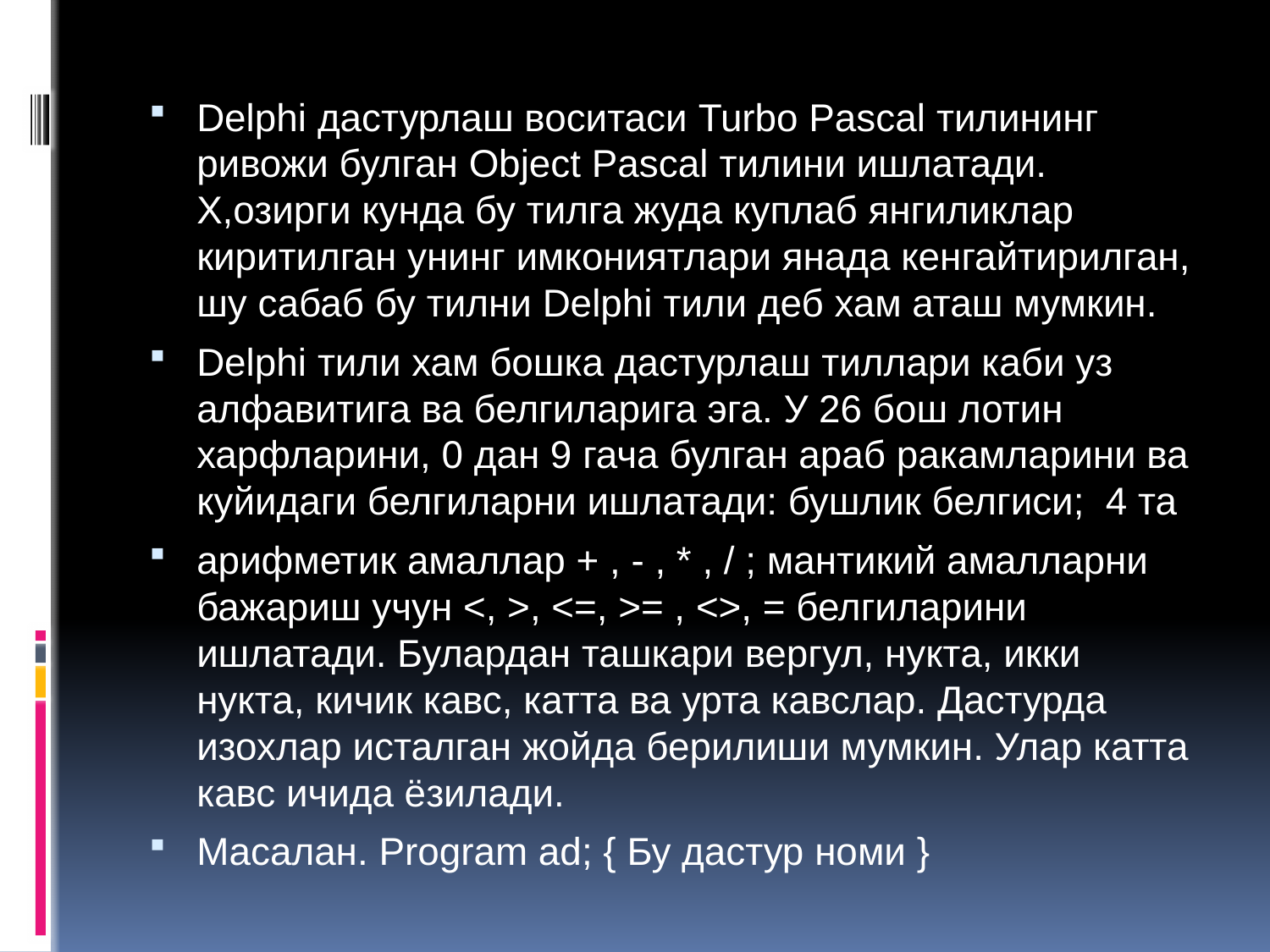

Delphi дастурлаш воситаси Turbo Pascal тилининг ривожи булган Object Pascal тилини ишлатади. Х,озирги кунда бу тилга жуда куплаб янгиликлар киритилган унинг имкониятлари янада кенгайтирилган, шу сабаб бу тилни Delphi тили деб хам аташ мумкин.
Delphi тили хам бошка дастурлаш тиллари каби уз алфавитига ва белгиларига эга. У 26 бош лотин харфларини, 0 дан 9 гача булган араб ракамларини ва куйидаги белгиларни ишлатади: бушлик белгиси;  4 та
арифметик амаллар + , - , * , / ; мантикий амалларни бажариш учун <, >, <=, >= , <>, = белгиларини ишлатади. Булардан ташкари вергул, нукта, икки нукта, кичик кавс, катта ва урта кавслар. Дастурда изохлар исталган жойда берилиши мумкин. Улар катта кавс ичида ёзилади.
Масалан. Program ad; { Бу дастур номи }